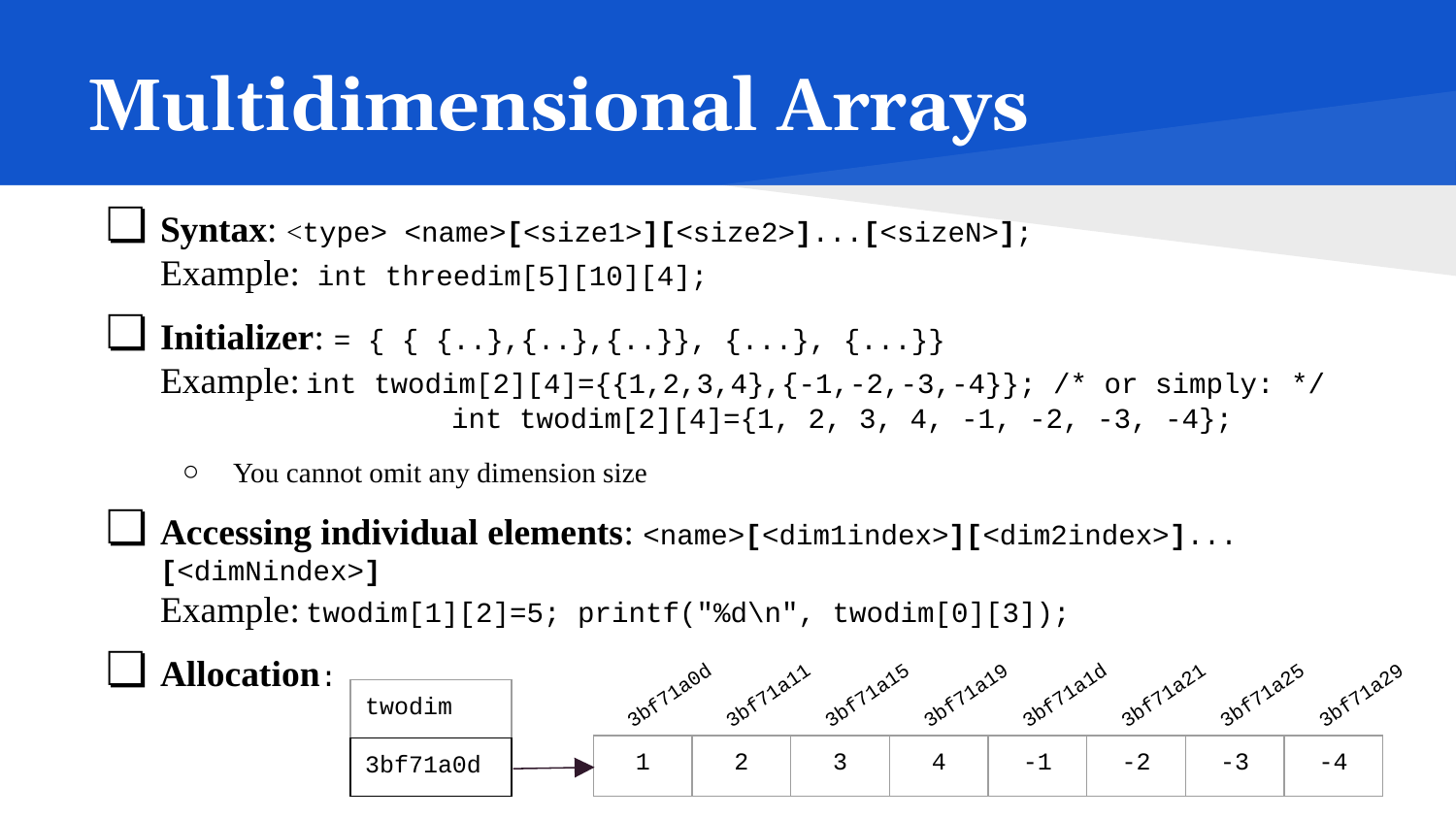

# Multidimensional Arrays
Syntax: <type> <name>[<size1>][<size2>]...[<sizeN>];
Example: int threedim[5][10][4];
Initializer: = { { {..},{..},{..}}, {...}, {...}}
Example:	int twodim[2][4]={{1,2,3,4},{-1,-2,-3,-4}}; /* or simply: */
		int twodim[2][4]={1, 2, 3, 4, -1, -2, -3, -4};
You cannot omit any dimension size
Accessing individual elements: <name>[<dim1index>][<dim2index>]...[<dimNindex>]
Example:	twodim[1][2]=5; printf("%d\n", twodim[0][3]);
Allocation:

3bf71a0d
3bf71a11
3bf71a15
3bf71a19
3bf71a1d
3bf71a21
3bf71a25
3bf71a29
| twodim |
| --- |
| 3bf71a0d |
| 1 | 2 | 3 | 4 | -1 | -2 | -3 | -4 |
| --- | --- | --- | --- | --- | --- | --- | --- |